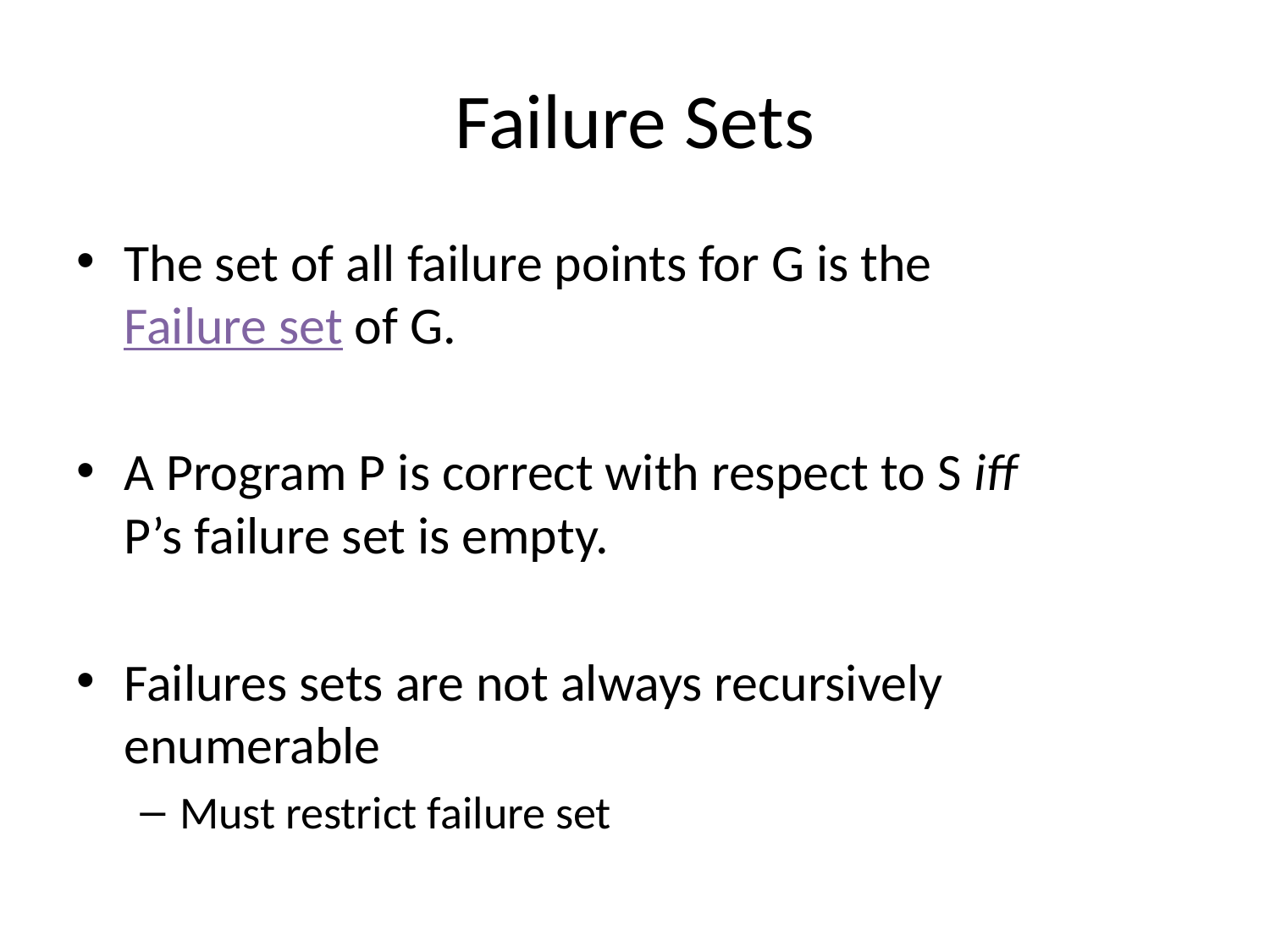

# Failure Sets
The set of all failure points for G is the
Failure set of G.

A Program P is correct with respect to S iff
P’s failure set is empty.

Failures sets are not always recursively enumerable
Must restrict failure set